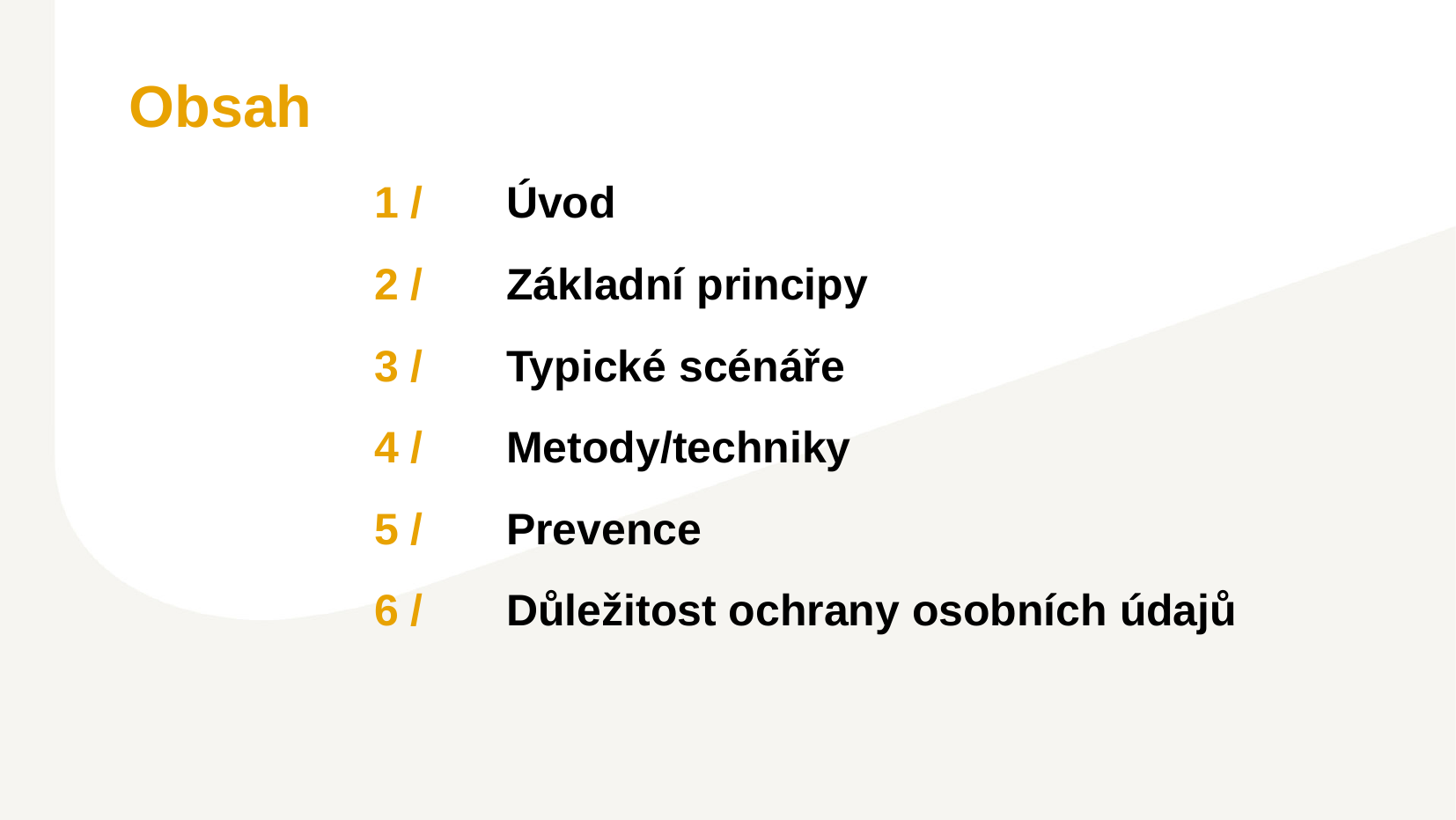

Obsah
1 /	Úvod
2 /	Základní principy
3 /	Typické scénáře
4 /	Metody/techniky
5 /	Prevence
6 /	Důležitost ochrany osobních údajů